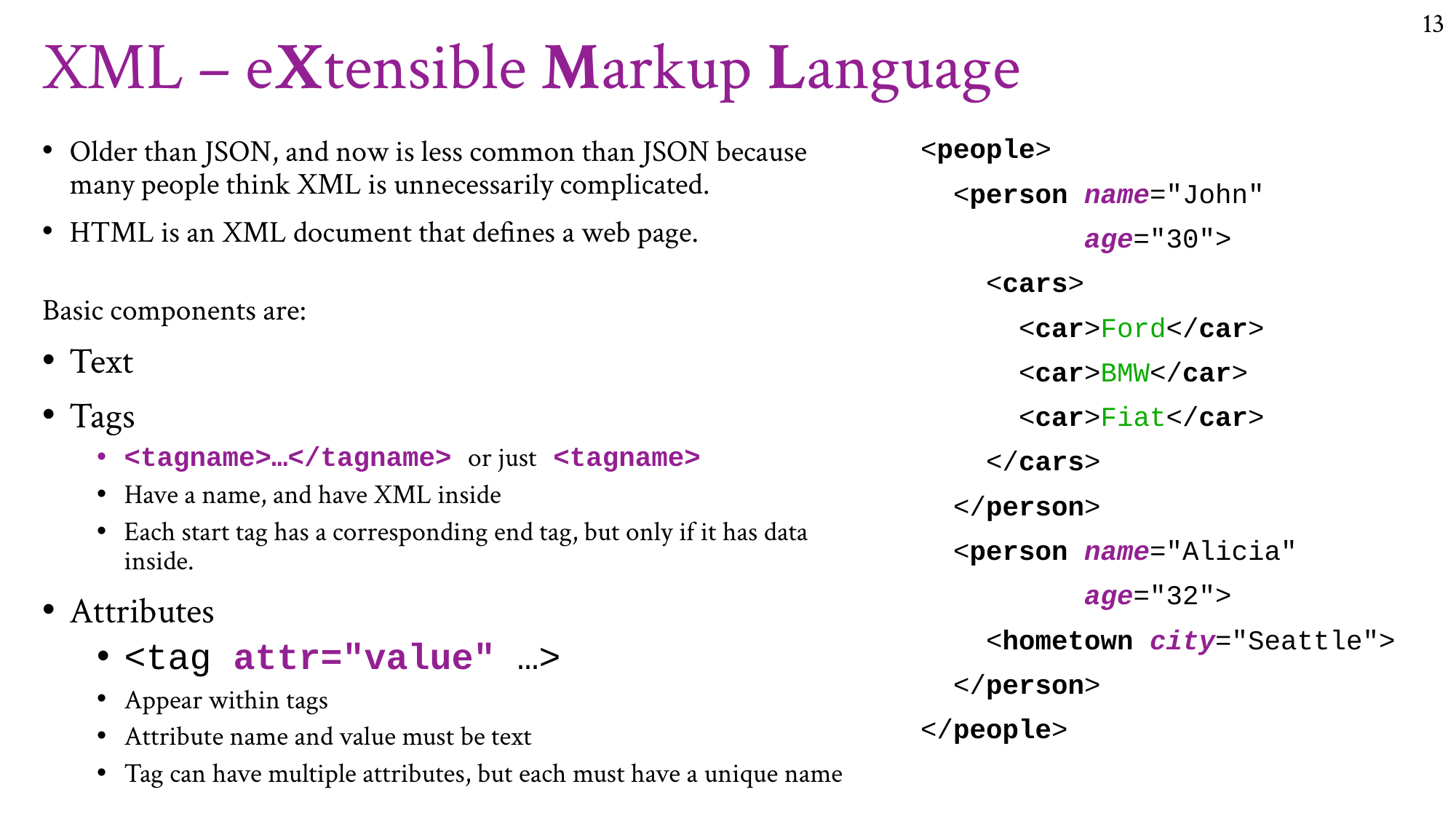

13
# XML – eXtensible Markup Language
Older than JSON, and now is less common than JSON because many people think XML is unnecessarily complicated.
HTML is an XML document that defines a web page.

Basic components are:
Text
Tags
<tagname>…</tagname> or just <tagname>
Have a name, and have XML inside
Each start tag has a corresponding end tag, but only if it has data inside.
Attributes
<tag attr="value" …>
Appear within tags
Attribute name and value must be text
Tag can have multiple attributes, but each must have a unique name
<people>
  <person name="John"
          age="30">
    <cars>
      <car>Ford</car>
      <car>BMW</car>
      <car>Fiat</car>
    </cars>
  </person>
  <person name="Alicia"
          age="32">
    <hometown city="Seattle">
  </person>
</people>